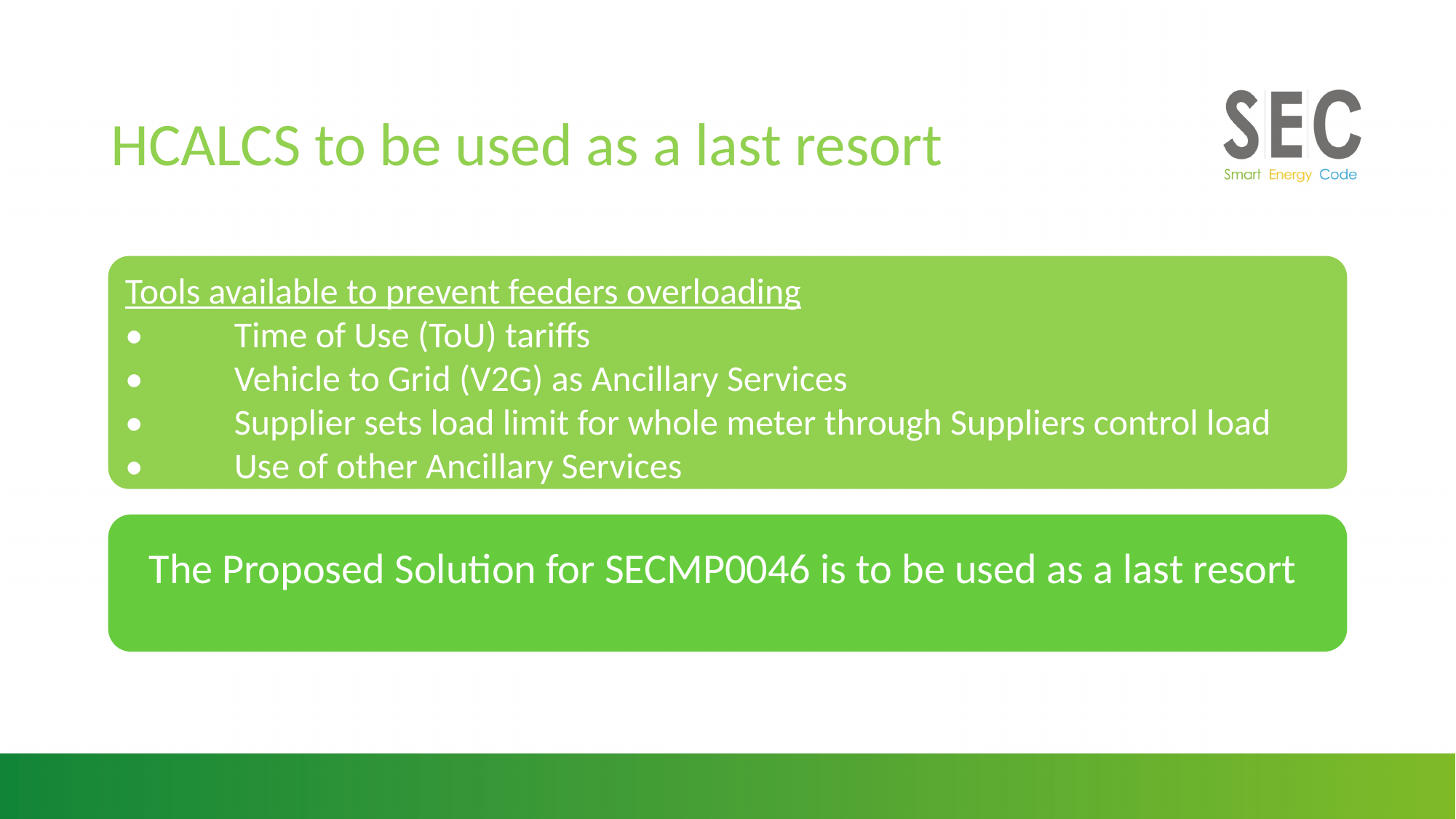

# HCALCS to be used as a last resort
Tools available to prevent feeders overloading
•	Time of Use (ToU) tariffs
•	Vehicle to Grid (V2G) as Ancillary Services
•	Supplier sets load limit for whole meter through Suppliers control load
•	Use of other Ancillary Services

The Proposed Solution for SECMP0046 is to be used as a last resort